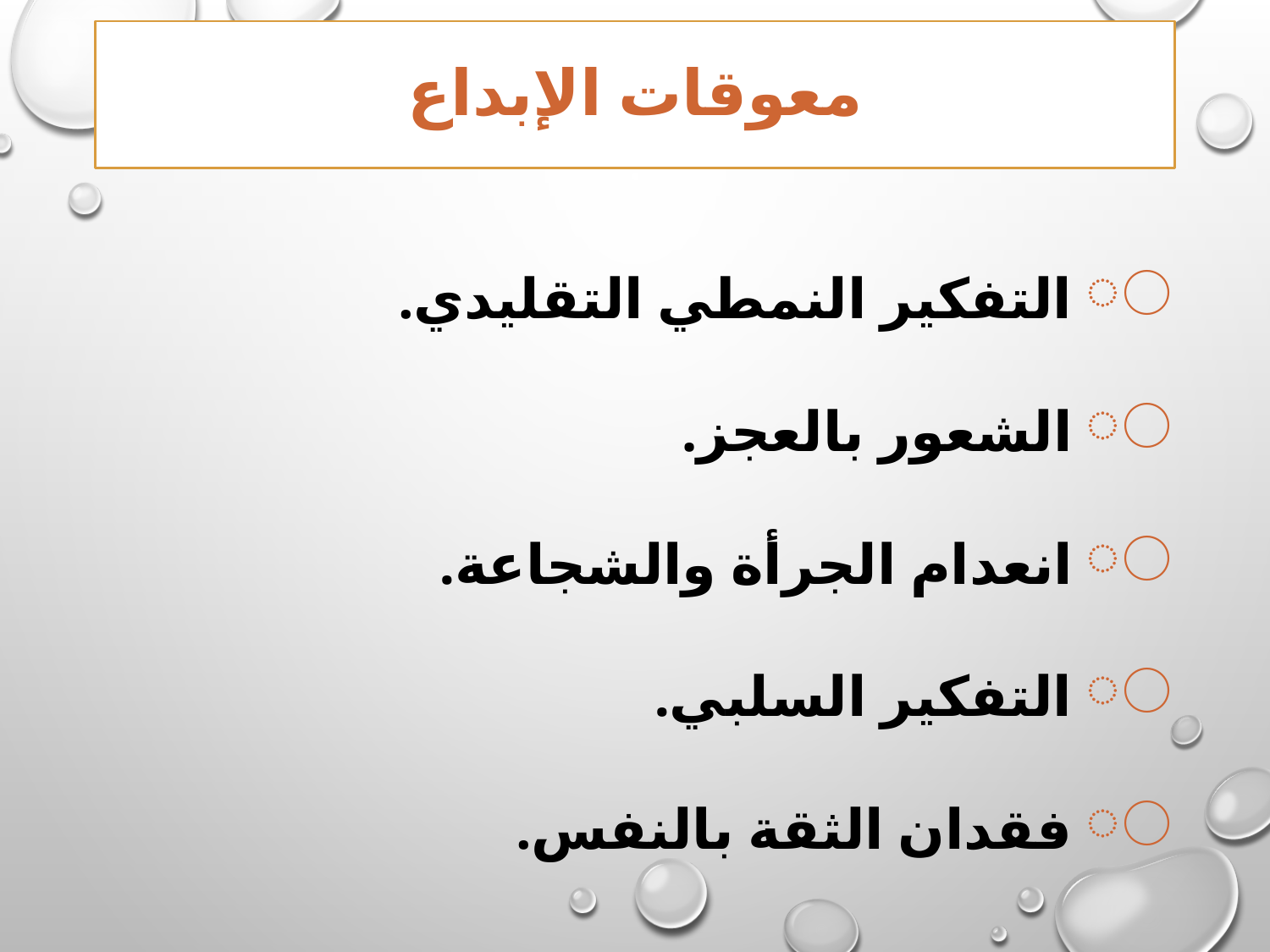

# معوقات الإبداع
 التفكير النمطي التقليدي.
 الشعور بالعجز.
 انعدام الجرأة والشجاعة.
 التفكير السلبي.
 فقدان الثقة بالنفس.